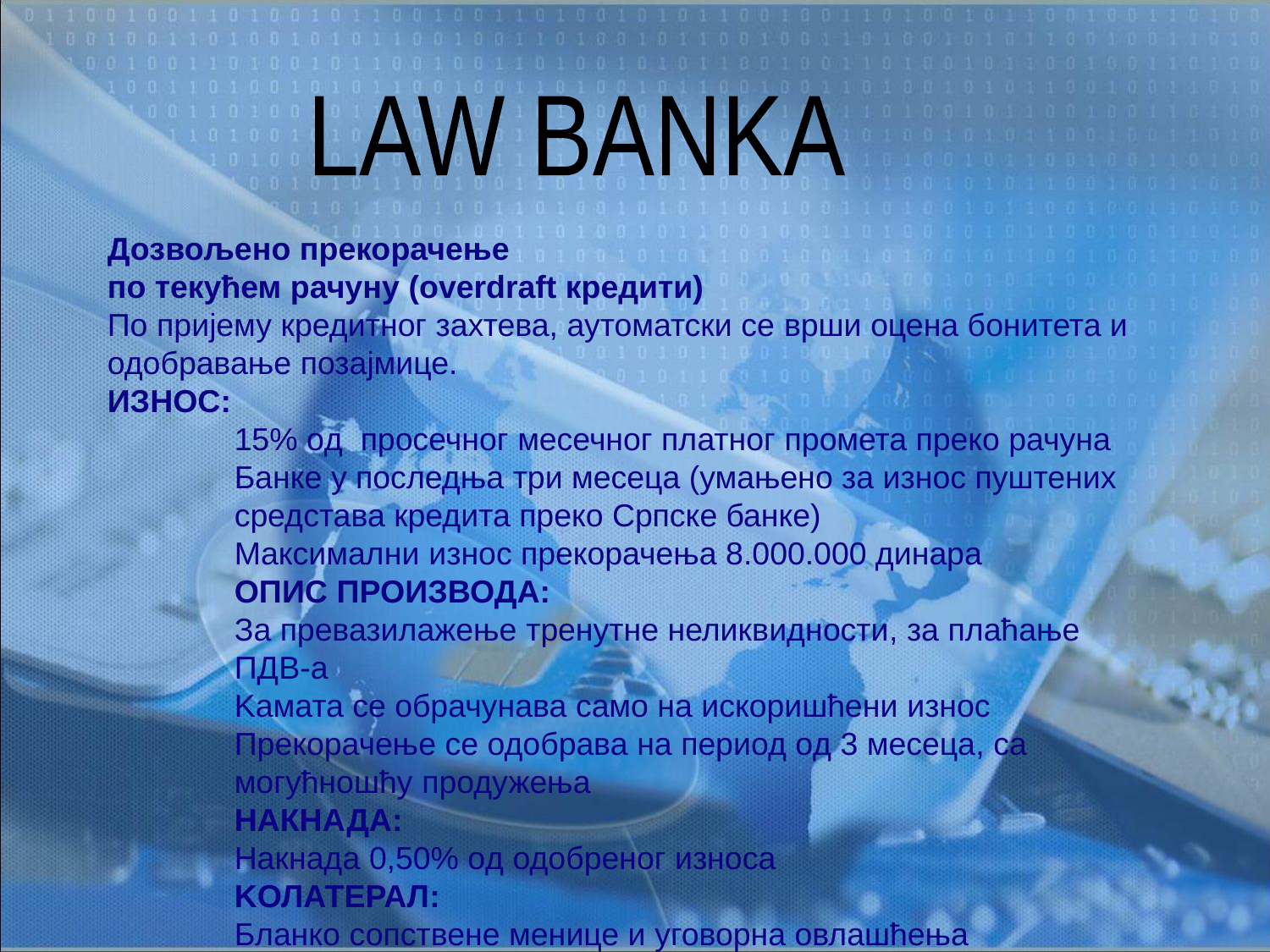

LAW BANKA

Дозвољено прекорачење
по текућем рачуну (overdraft кредити)
По пријему кредитног захтева, аутоматски се врши оцена бонитета и одобравање позајмице.
ИЗНОС:
15% oд  просечног месечног платног промета преко рачуна Банке у последња три месеца (умањено за износ пуштених средстава кредита преко Српске банке)
Maксимални износ прекорачења 8.000.000 динара
ОПИС ПРОИЗВОДА:
За превазилажење тренутне неликвидности, за плаћање ПДВ-a
Kaмата се обрачунава само на искоришћени износ
Прекорачење се одобрава на период oд 3 месеца, са могућношћу продужења
НАКНАДА:
Накнада 0,50% oд одобреног износа
KОЛАТЕРАЛ:
Бланко сопствене менице и уговорна овлашћења